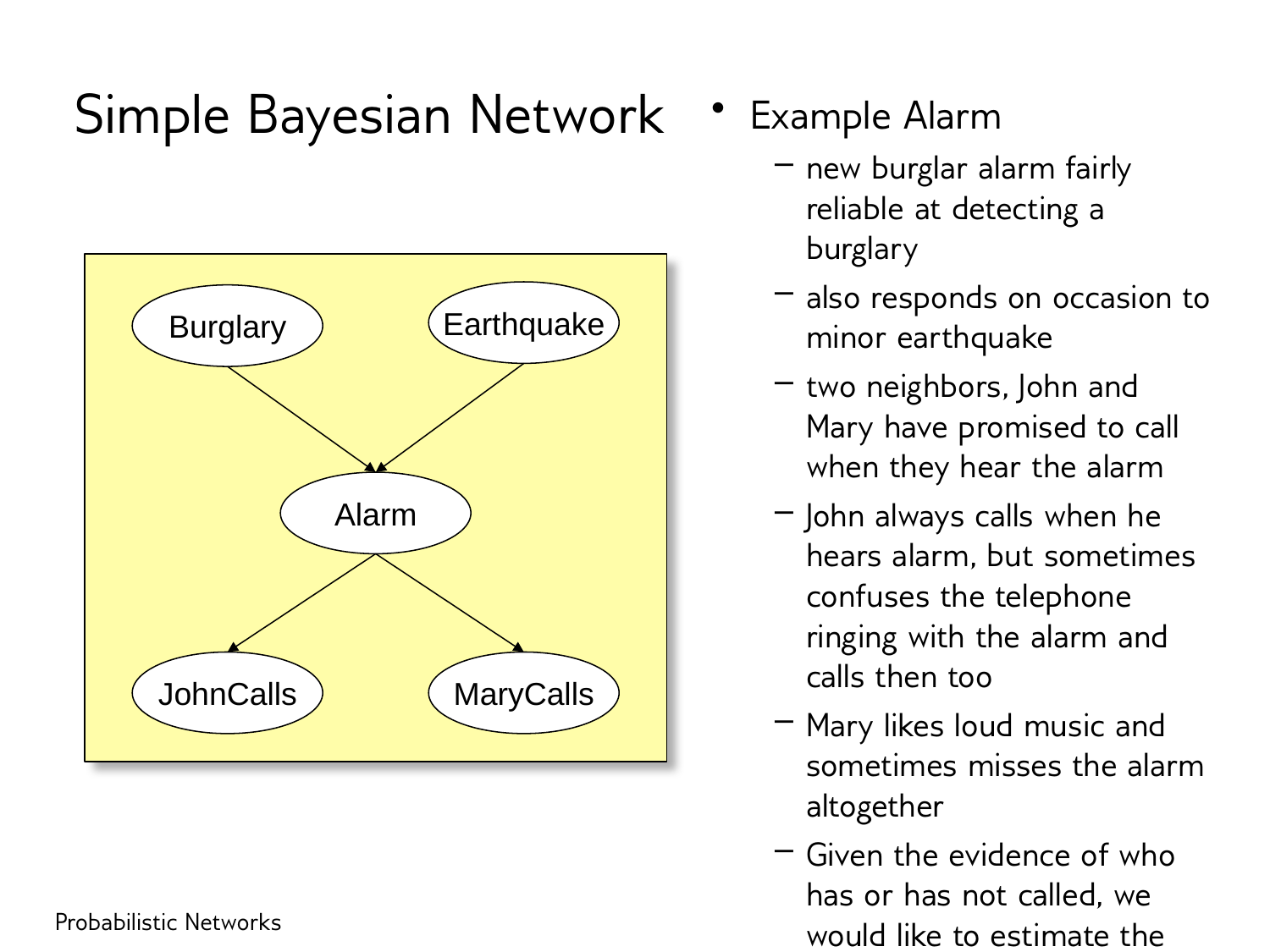

# Simple Bayesian Network
Example Alarm
new burglar alarm fairly reliable at detecting a burglary
also responds on occasion to minor earthquake
two neighbors, John and Mary have promised to call  when they hear the alarm
John always calls when he hears alarm, but sometimes confuses the telephone ringing with the alarm and calls then too
Mary likes loud music and sometimes misses the alarm altogether
Given the evidence of who has or has not called, we would like to estimate the probability of a burglary.

Earthquake

Burglary

Alarm

JohnCalls

MaryCalls
Probabilistic Networks
6